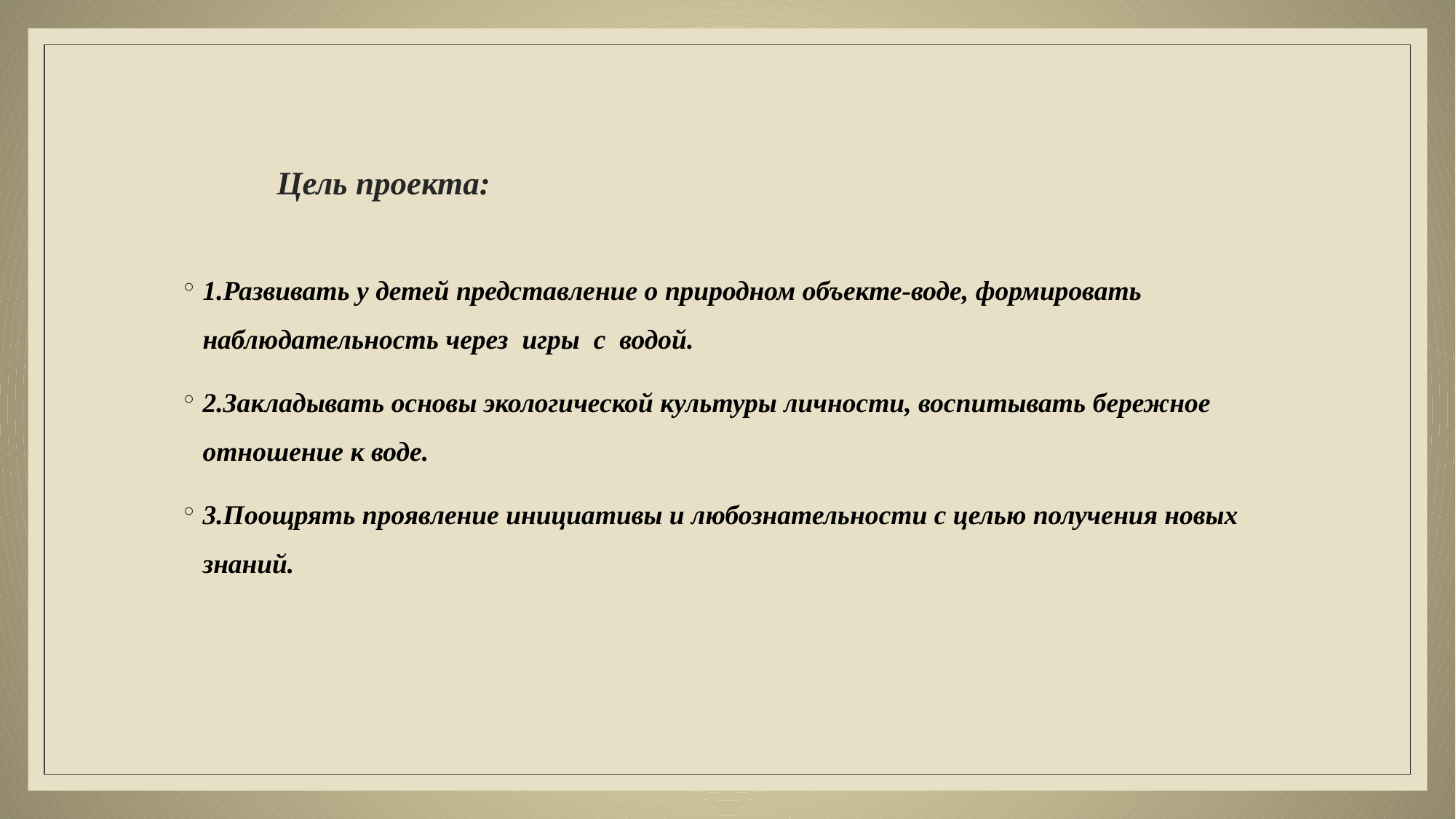

# Цель проекта:
1.Развивать у детей представление о природном объекте-воде, формировать  наблюдательность через  игры  с  водой.
2.Закладывать основы экологической культуры личности, воспитывать бережное отношение к воде.
3.Поощрять проявление инициативы и любознательности с целью получения новых знаний.